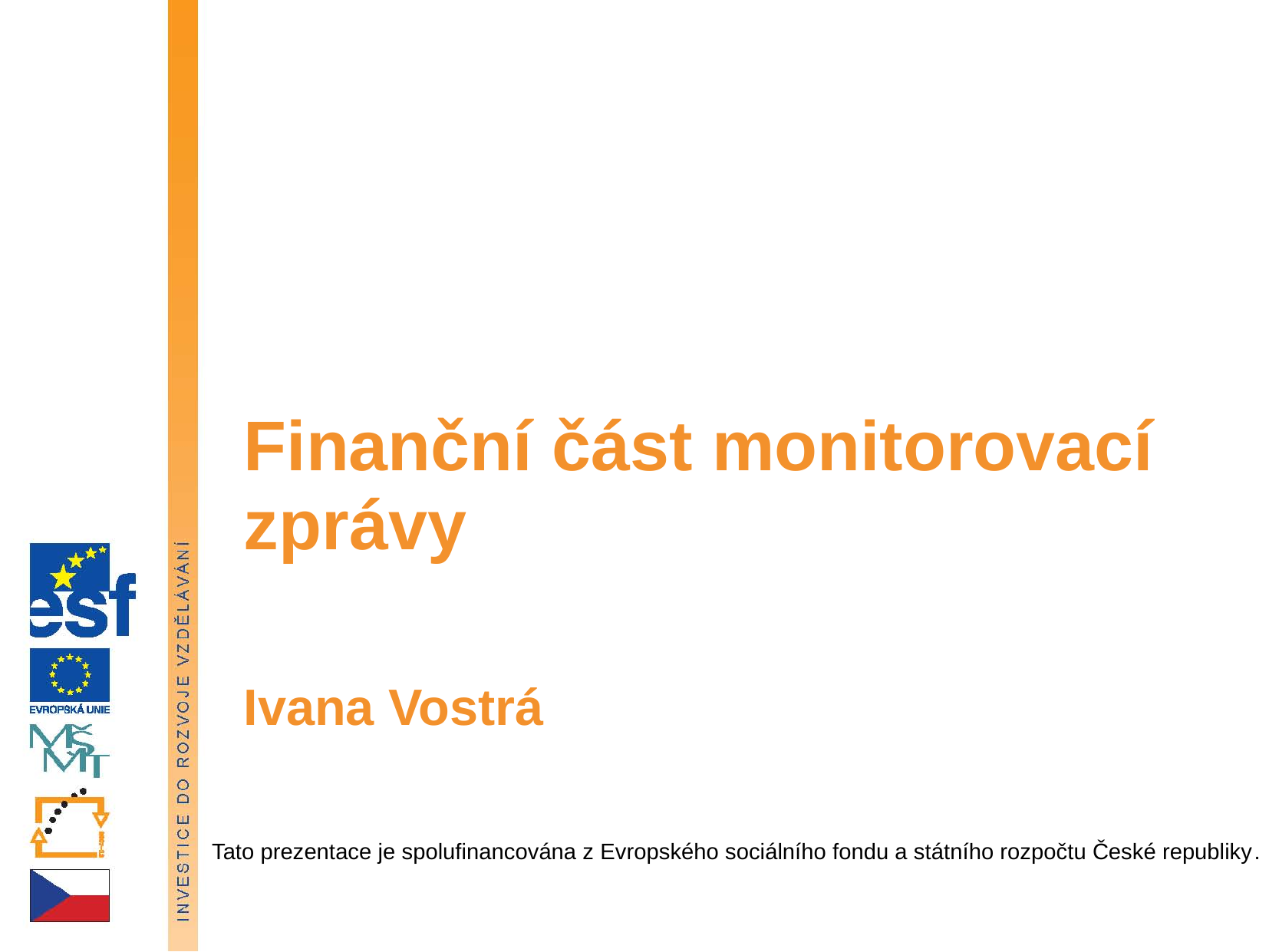

# Finanční část monitorovací zprávy Ivana Vostrá
Tato prezentace je spolufinancována z Evropského sociálního fondu a státního rozpočtu České republiky.